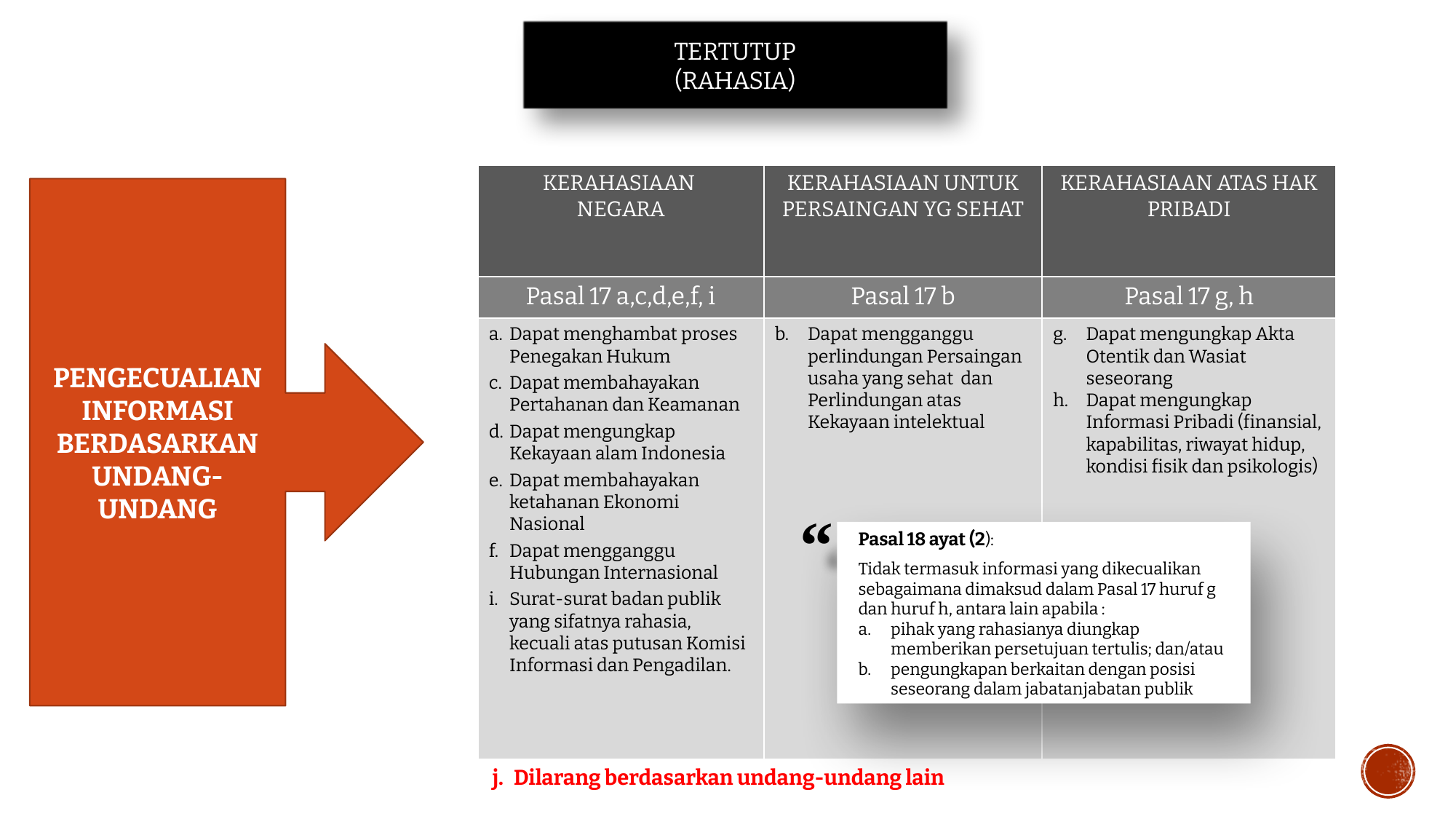

TERTUTUP
(RAHASIA)
| KERAHASIAAN NEGARA | KERAHASIAAN UNTUK PERSAINGAN YG SEHAT | KERAHASIAAN ATAS HAK PRIBADI |
| --- | --- | --- |
| Pasal 17 a,c,d,e,f, i | Pasal 17 b | Pasal 17 g, h |
| a. Dapat menghambat proses Penegakan Hukum c. Dapat membahayakan Pertahanan dan Keamanan d. Dapat mengungkap Kekayaan alam Indonesia e. Dapat membahayakan ketahanan Ekonomi Nasional f. Dapat mengganggu Hubungan Internasional i. Surat-surat badan publik yang sifatnya rahasia, kecuali atas putusan Komisi Informasi dan Pengadilan. | b. Dapat mengganggu perlindungan Persaingan usaha yang sehat dan Perlindungan atas Kekayaan intelektual | g. Dapat mengungkap Akta Otentik dan Wasiat seseorang h. Dapat mengungkap Informasi Pribadi (finansial, kapabilitas, riwayat hidup, kondisi fisik dan psikologis) |
PENGECUALIAN INFORMASI BERDASARKAN UNDANG-UNDANG
“
Pasal 18 ayat (2):
Tidak termasuk informasi yang dikecualikan sebagaimana dimaksud dalam Pasal 17 huruf g dan huruf h, antara lain apabila :
a.	pihak yang rahasianya diungkap memberikan persetujuan tertulis; dan/atau
b.	pengungkapan berkaitan dengan posisi seseorang dalam jabatan­jabatan publik
j. 	Dilarang berdasarkan undang-undang lain